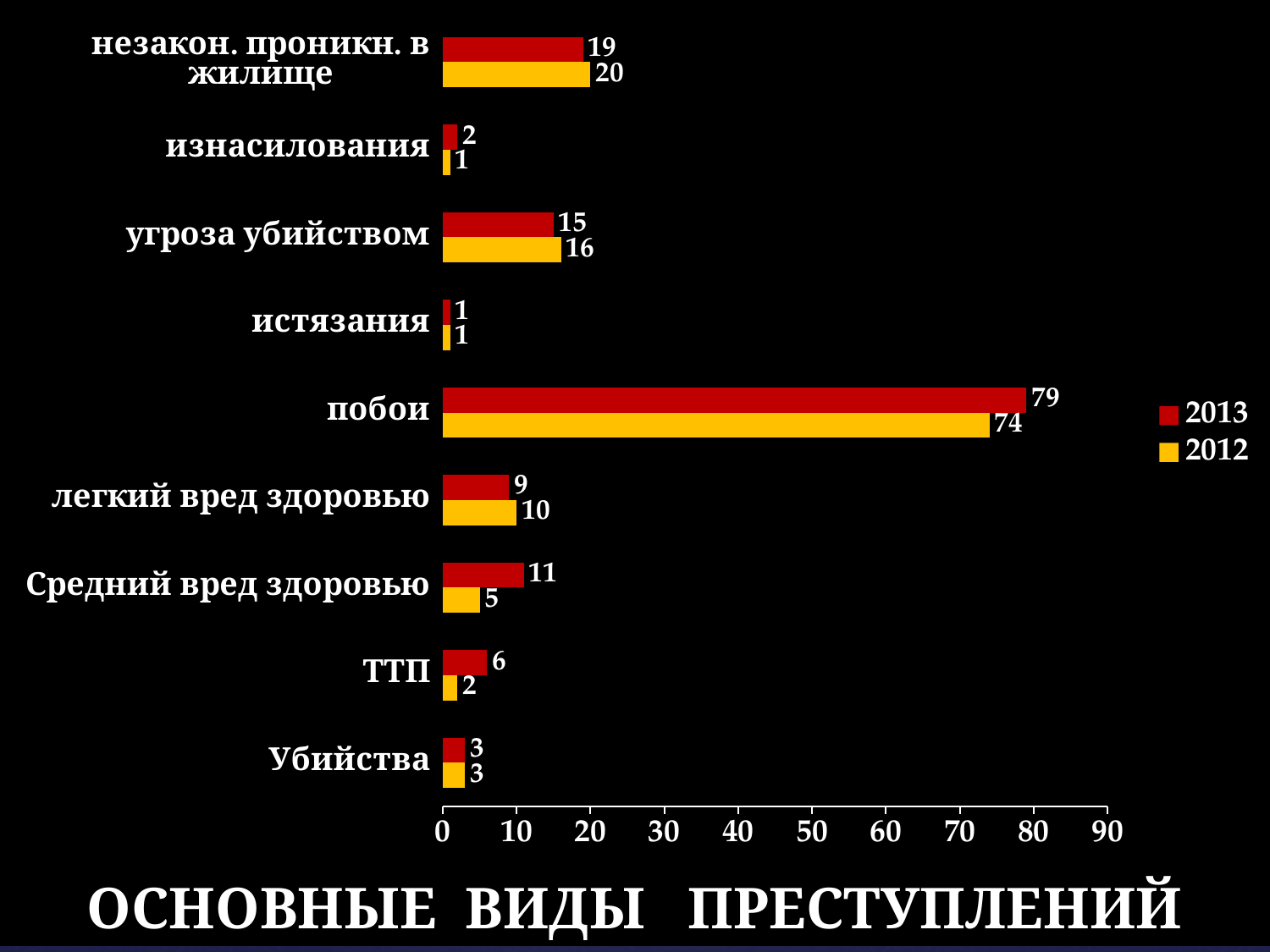

### Chart

| Category | 2012 | 2013 |
|---|---|---|
| Убийства | 3.0 | 3.0 |
| ТТП | 2.0 | 6.0 |
| Средний вред здоровью | 5.0 | 11.0 |
| легкий вред здоровью | 10.0 | 9.0 |
| побои | 74.0 | 79.0 |
| истязания | 1.0 | 1.0 |
| угроза убийством | 16.0 | 15.0 |
| изнасилования | 1.0 | 2.0 |
| незак. проникн. В жил. | 20.0 | 146.0 |

### Chart

| Category | 2012 | 2013 |
|---|---|---|
| Убийства | 3.0 | 3.0 |
| ТТП | 2.0 | 6.0 |
| Средний вред здоровью | 5.0 | 11.0 |
| легкий вред здоровью | 10.0 | 9.0 |
| побои | 74.0 | 79.0 |
| истязания | 1.0 | 1.0 |
| угроза убийством | 16.0 | 15.0 |
| изнасилования | 1.0 | 2.0 |
| незакон. проникн. в жилище | 20.0 | 19.0 |
ОСНОВНЫЕ  ВИДЫ   ПРЕСТУПЛЕНИЙ